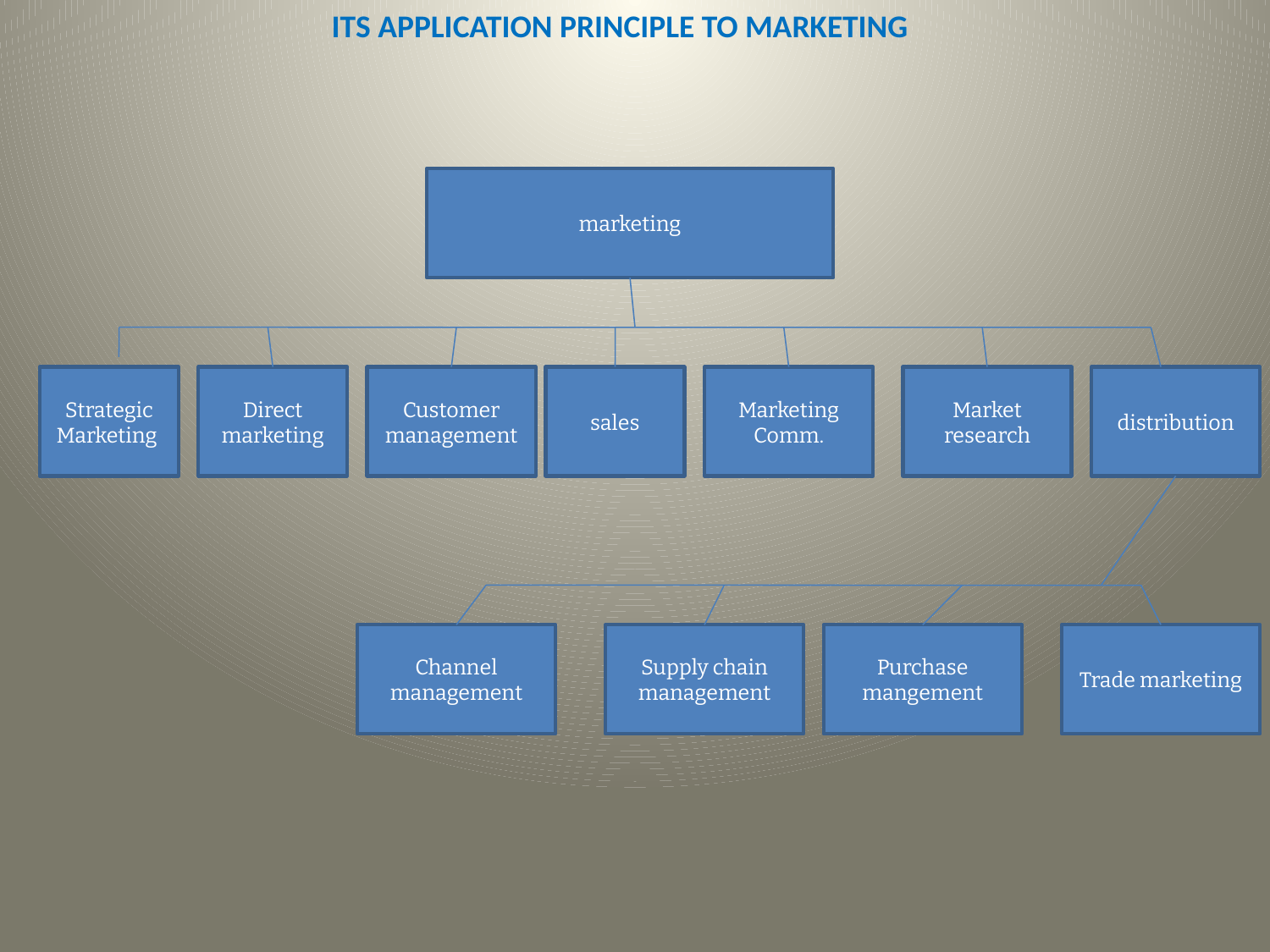

ITS APPLICATION PRINCIPLE TO MARKETING
marketing
Strategic
Marketing
Direct marketing
Customer management
sales
Marketing
Comm.
Market research
distribution
Channel management
Supply chain management
Purchase mangement
Trade marketing